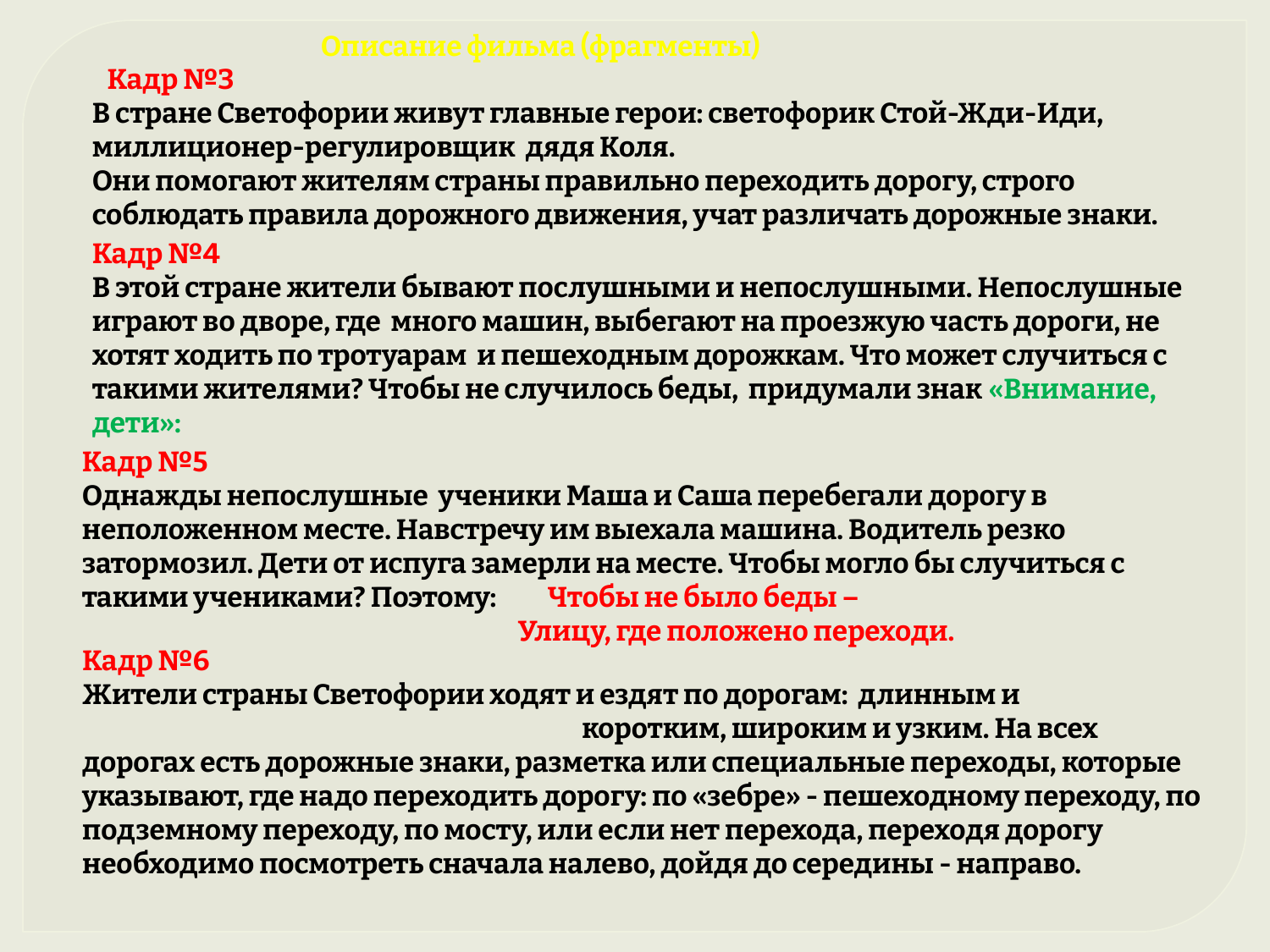

Описание фильма (фрагменты)
   Кадр №3
В стране Светофории живут главные герои: светофорик Стой-Жди-Иди, миллиционер-регулировщик  дядя Коля.
Они помогают жителям страны правильно переходить дорогу, строго соблюдать правила дорожного движения, учат различать дорожные знаки.

Кадр №4
В этой стране жители бывают послушными и непослушными. Непослушные играют во дворе, где  много машин, выбегают на проезжую часть дороги, не хотят ходить по тротуарам  и пешеходным дорожкам. Что может случиться с такими жителями? Чтобы не случилось беды,  придумали знак «Внимание, дети»:
Кадр №5
Однажды непослушные  ученики Маша и Саша перебегали дорогу в неположенном месте. Навстречу им выехала машина. Водитель резко затормозил. Дети от испуга замерли на месте. Чтобы могло бы случиться с такими учениками? Поэтому:          Чтобы не было беды –
                                        Улицу, где положено переходи.
Кадр №6
Жители страны Светофории ходят и ездят по дорогам:  длинным и                                                                                                                                        коротким, широким и узким. На всех дорогах есть дорожные знаки, разметка или специальные переходы, которые указывают, где надо переходить дорогу: по «зебре» - пешеходному переходу, по подземному переходу, по мосту, или если нет перехода, переходя дорогу необходимо посмотреть сначала налево, дойдя до середины - направо.